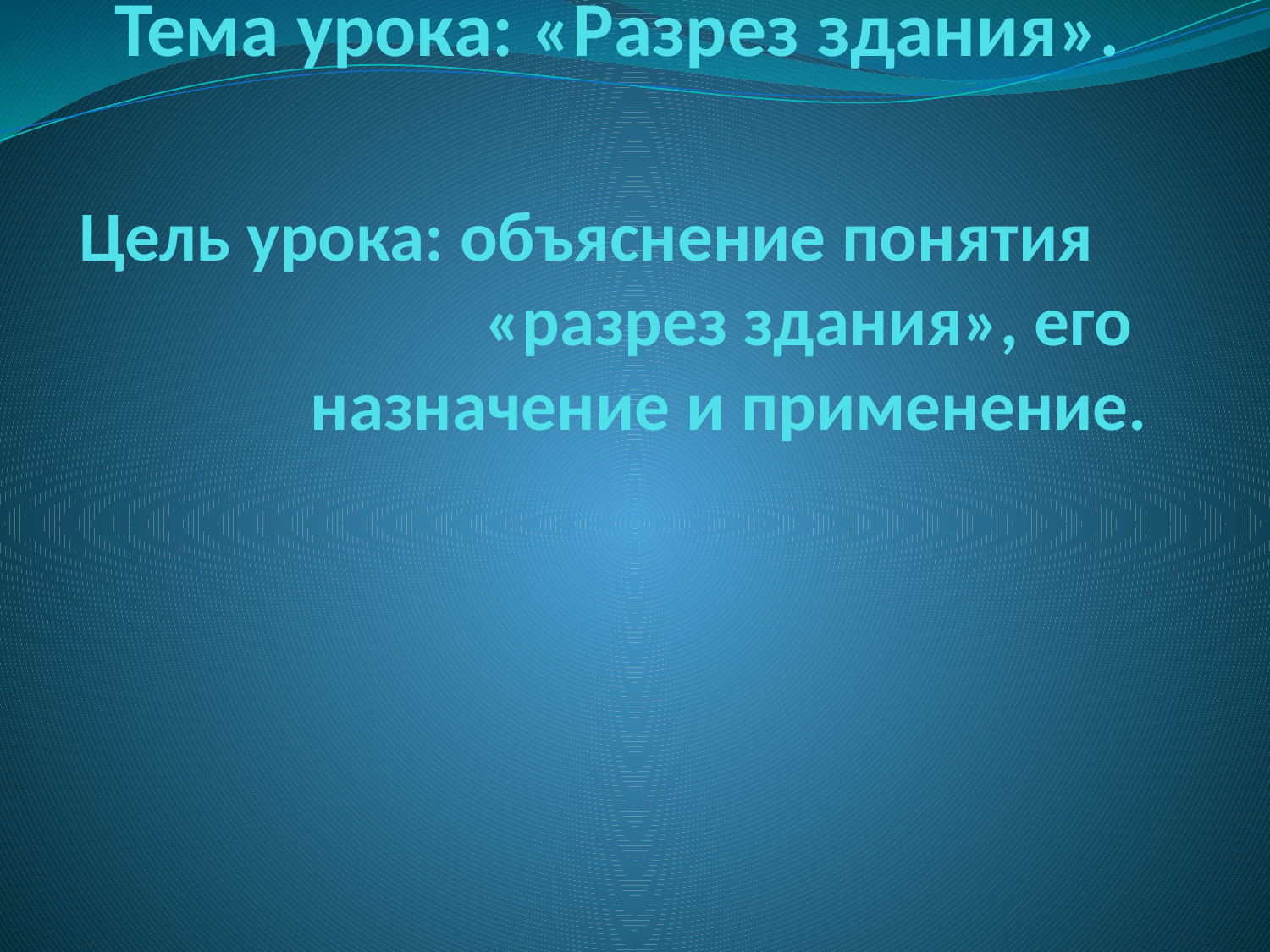

# Тема урока: «Разрез здания». Цель урока: объяснение понятия «разрез здания», его назначение и применение.